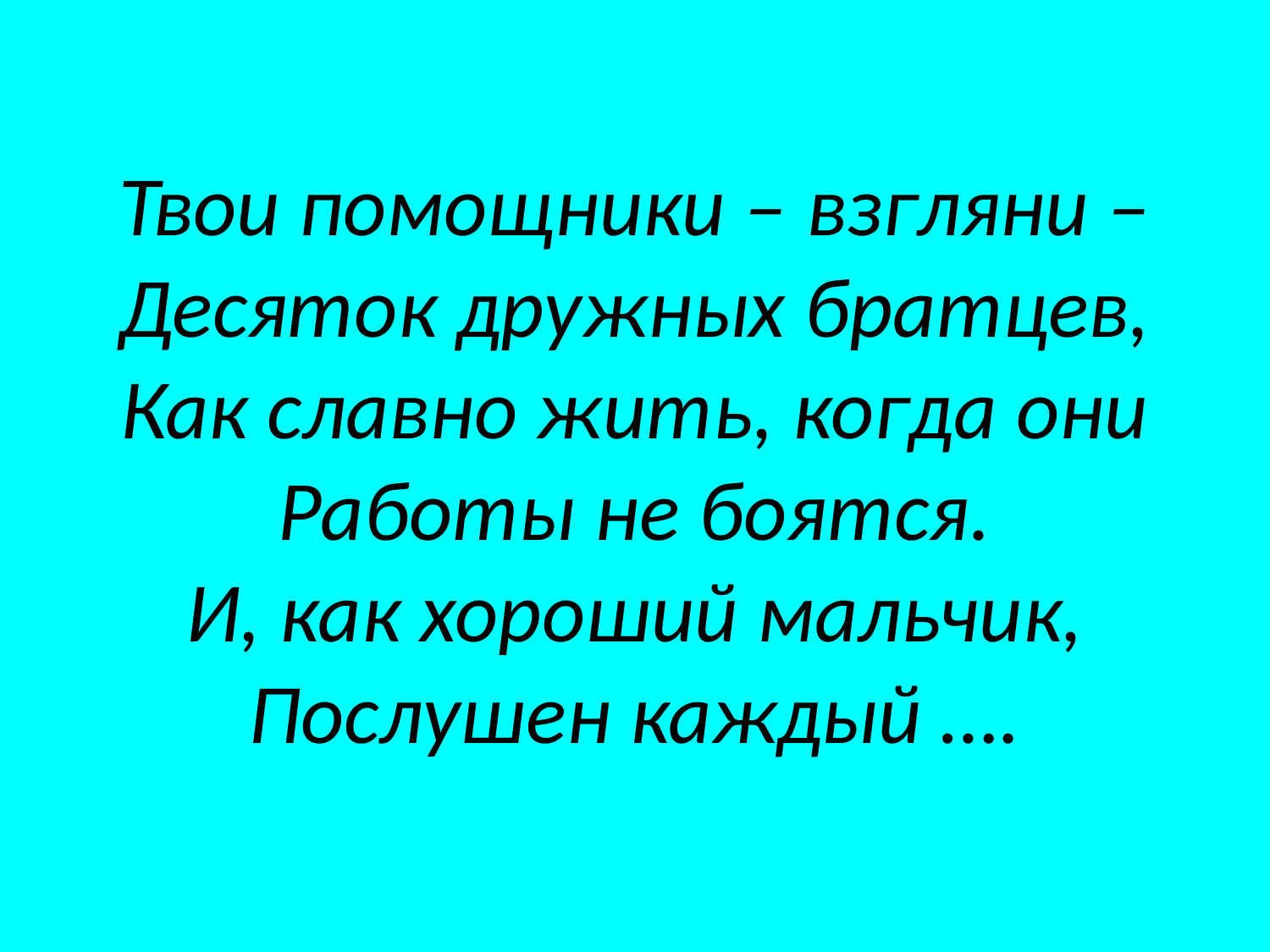

# Твои помощники – взгляни – Десяток дружных братцев, Как славно жить, когда они Работы не боятся. И, как хороший мальчик, Послушен каждый ….